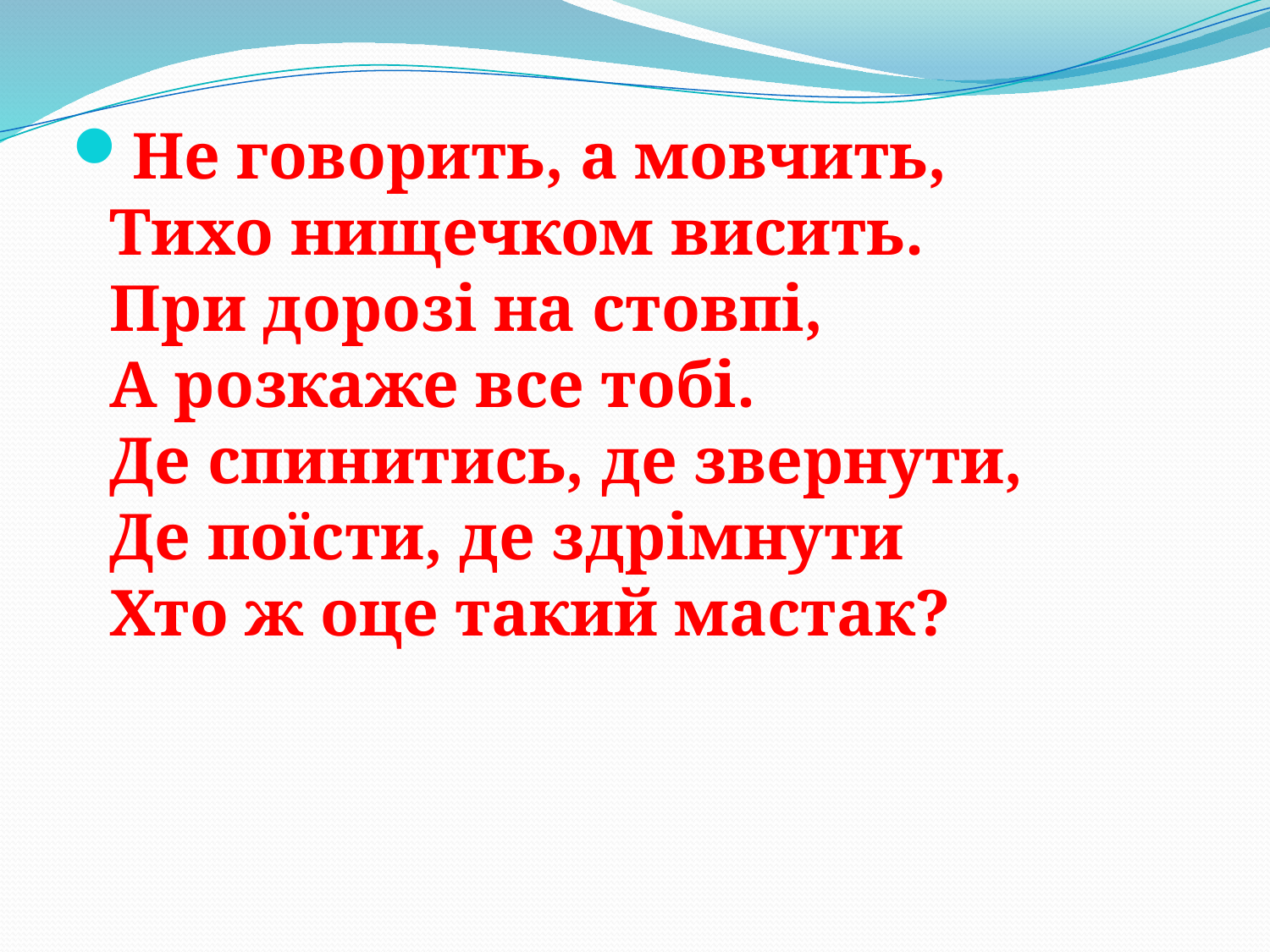

Не говорить, а мовчить,
Тихо нищечком висить.
При дорозі на стовпі,
А розкаже все тобі.
Де спинитись, де звернути,
Де поїсти, де здрімнути
Хто ж оце такий мастак?